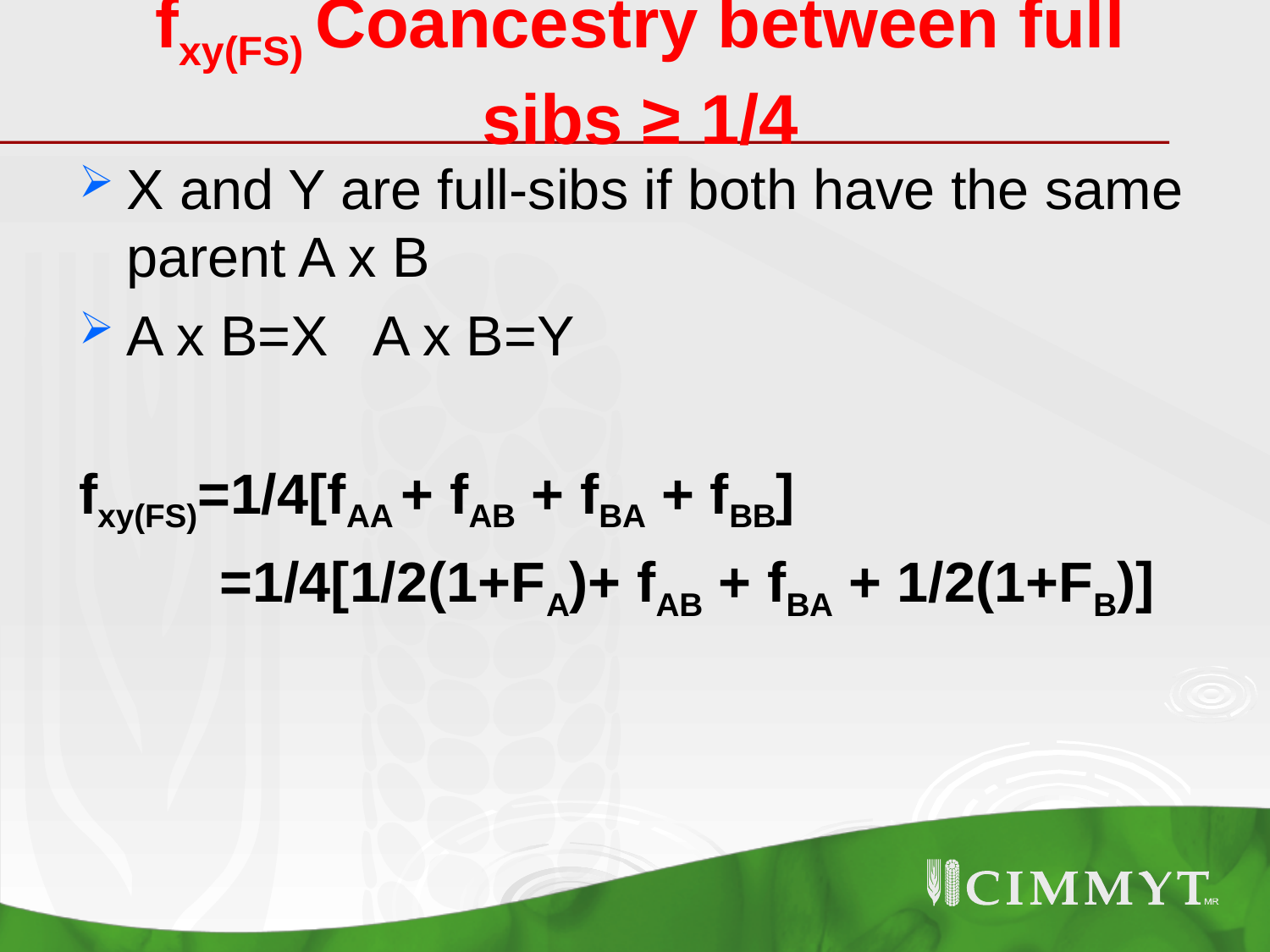

# fxy(FS) Coancestry between full sibs ≥ 1/4
X and Y are full-sibs if both have the same parent A x B
A x B=X   A x B=Y

fxy(FS)=1/4[fAA + fAB + fBA + fBB]
         =1/4[1/2(1+FA)+ fAB + fBA + 1/2(1+FB)]